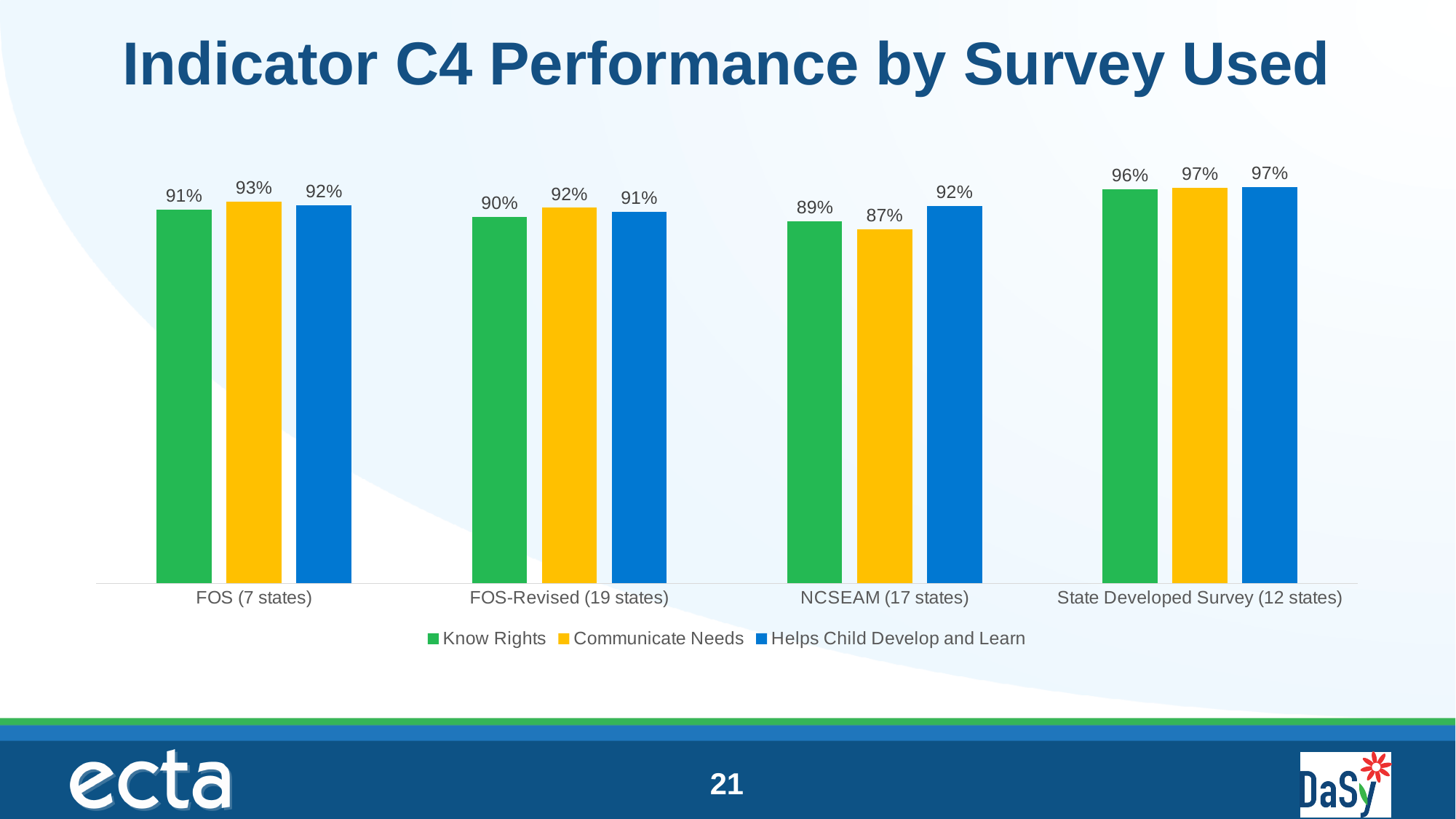

# Indicator C4 Performance by Survey Used

### Chart

| Category | Know Rights | Communicate Needs | Helps Child Develop and Learn |
|---|---|---|---|
| FOS (7 states) | 0.9141857142857143 | 0.9334714285714286 | 0.9237 |
| FOS-Revised (19 states) | 0.8968894736842106 | 0.9184105263157895 | 0.9088736842105265 |
| NCSEAM (17 states) | 0.8852823529411766 | 0.8659941176470589 | 0.9234176470588236 |
| State Developed Survey (12 states) | 0.9640333333333332 | 0.966525 | 0.969375 |
21